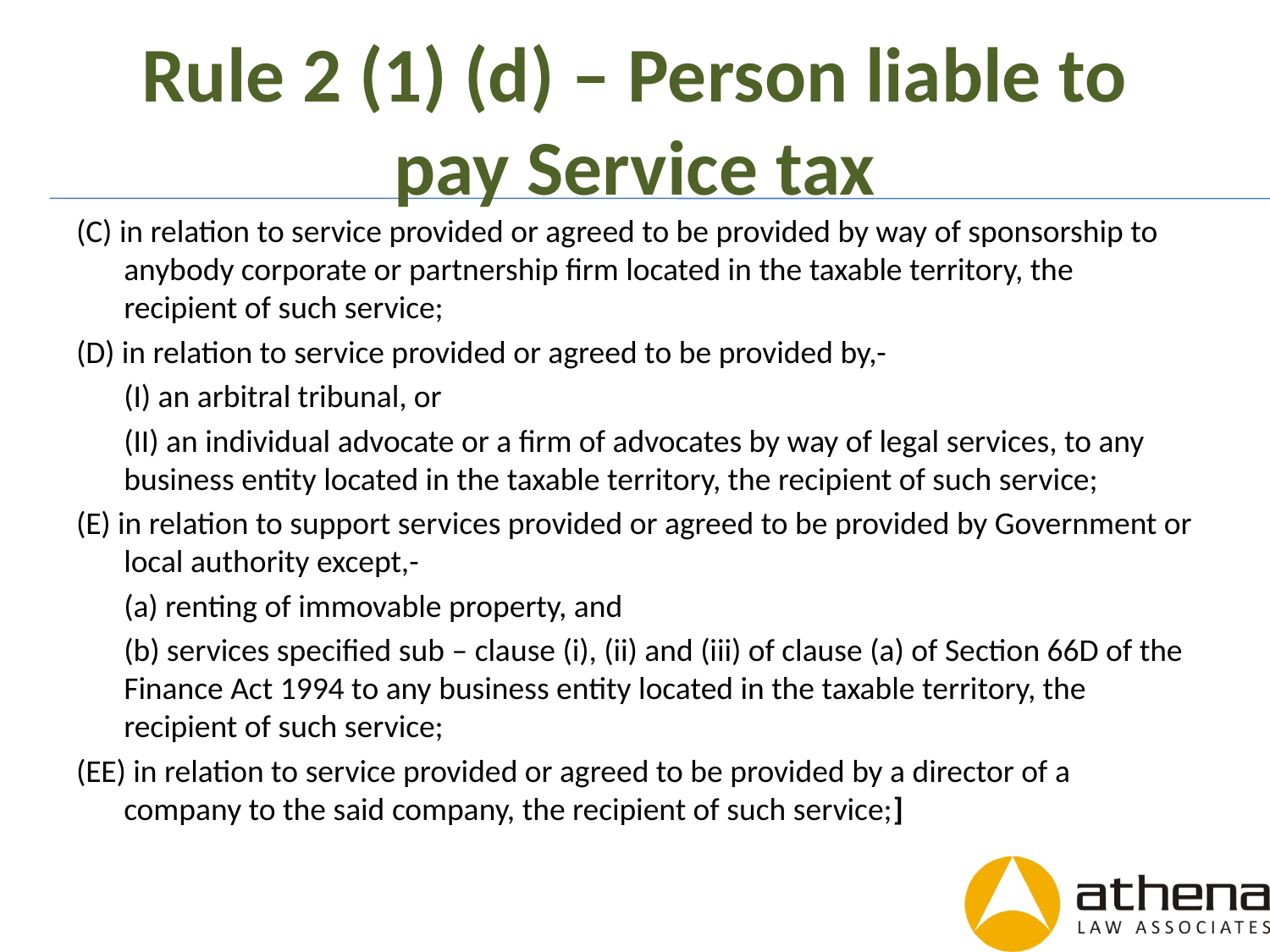

# Rule 2 (1) (d) – Person liable to pay Service tax
(C) in relation to service provided or agreed to be provided by way of sponsorship to anybody corporate or partnership firm located in the taxable territory, the recipient of such service;
(D) in relation to service provided or agreed to be provided by,-
	(I) an arbitral tribunal, or
	(II) an individual advocate or a firm of advocates by way of legal services, to any business entity located in the taxable territory, the recipient of such service;
(E) in relation to support services provided or agreed to be provided by Government or local authority except,-
	(a) renting of immovable property, and
	(b) services specified sub – clause (i), (ii) and (iii) of clause (a) of Section 66D of the Finance Act 1994 to any business entity located in the taxable territory, the recipient of such service;
(EE) in relation to service provided or agreed to be provided by a director of a company to the said company, the recipient of such service;]